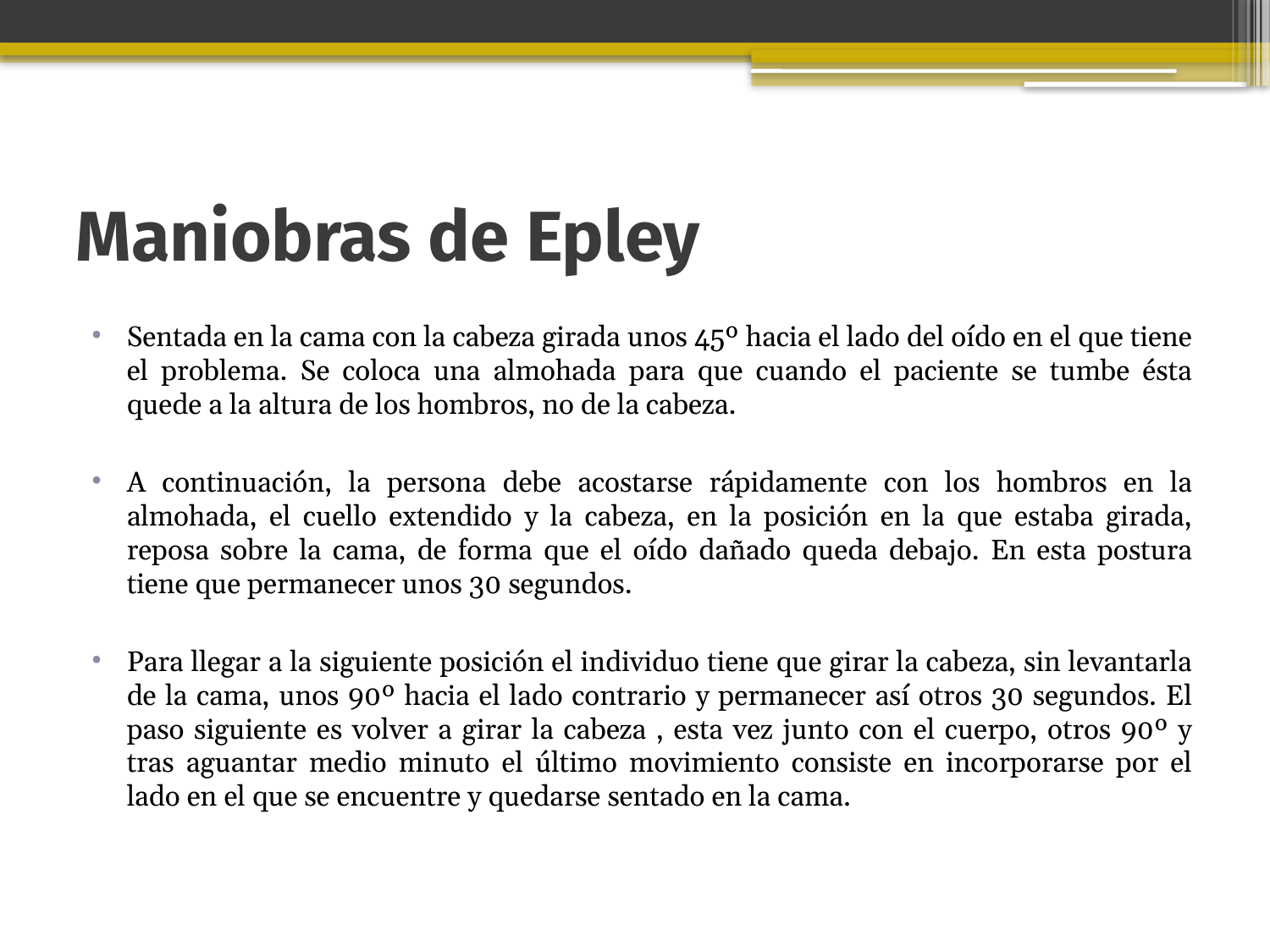

# Maniobras de Epley
Sentada en la cama con la cabeza girada unos 45º hacia el lado del oído en el que tiene el problema. Se coloca una almohada para que cuando el paciente se tumbe ésta quede a la altura de los hombros, no de la cabeza.

A continuación, la persona debe acostarse rápidamente con los hombros en la almohada, el cuello extendido y la cabeza, en la posición en la que estaba girada, reposa sobre la cama, de forma que el oído dañado queda debajo. En esta postura tiene que permanecer unos 30 segundos.

Para llegar a la siguiente posición el individuo tiene que girar la cabeza, sin levantarla de la cama, unos 90º hacia el lado contrario y permanecer así otros 30 segundos. El paso siguiente es volver a girar la cabeza , esta vez junto con el cuerpo, otros 90º y tras aguantar medio minuto el último movimiento consiste en incorporarse por el lado en el que se encuentre y quedarse sentado en la cama.